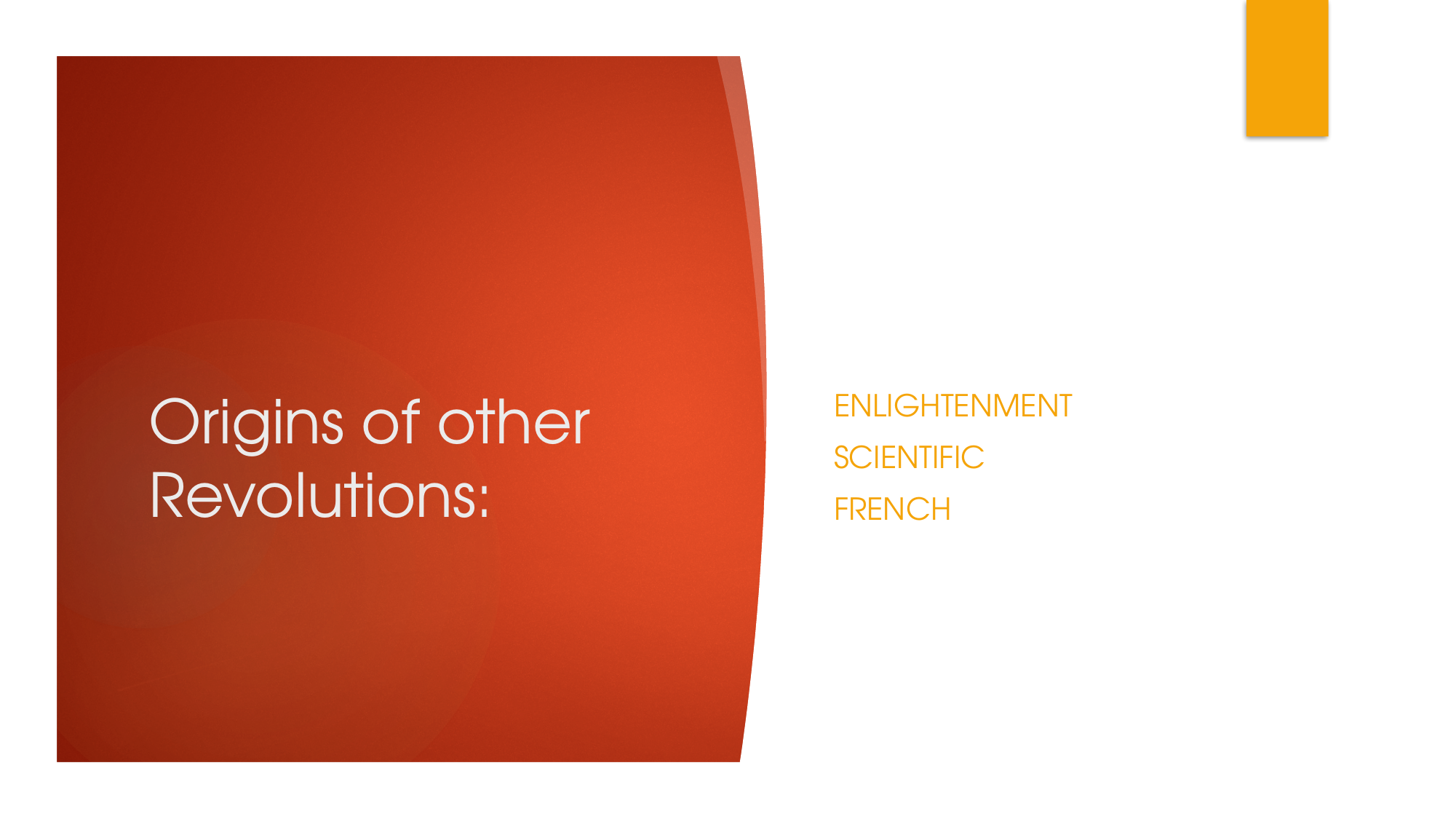

# Origins of other Revolutions:
Enlightenment
Scientific
French